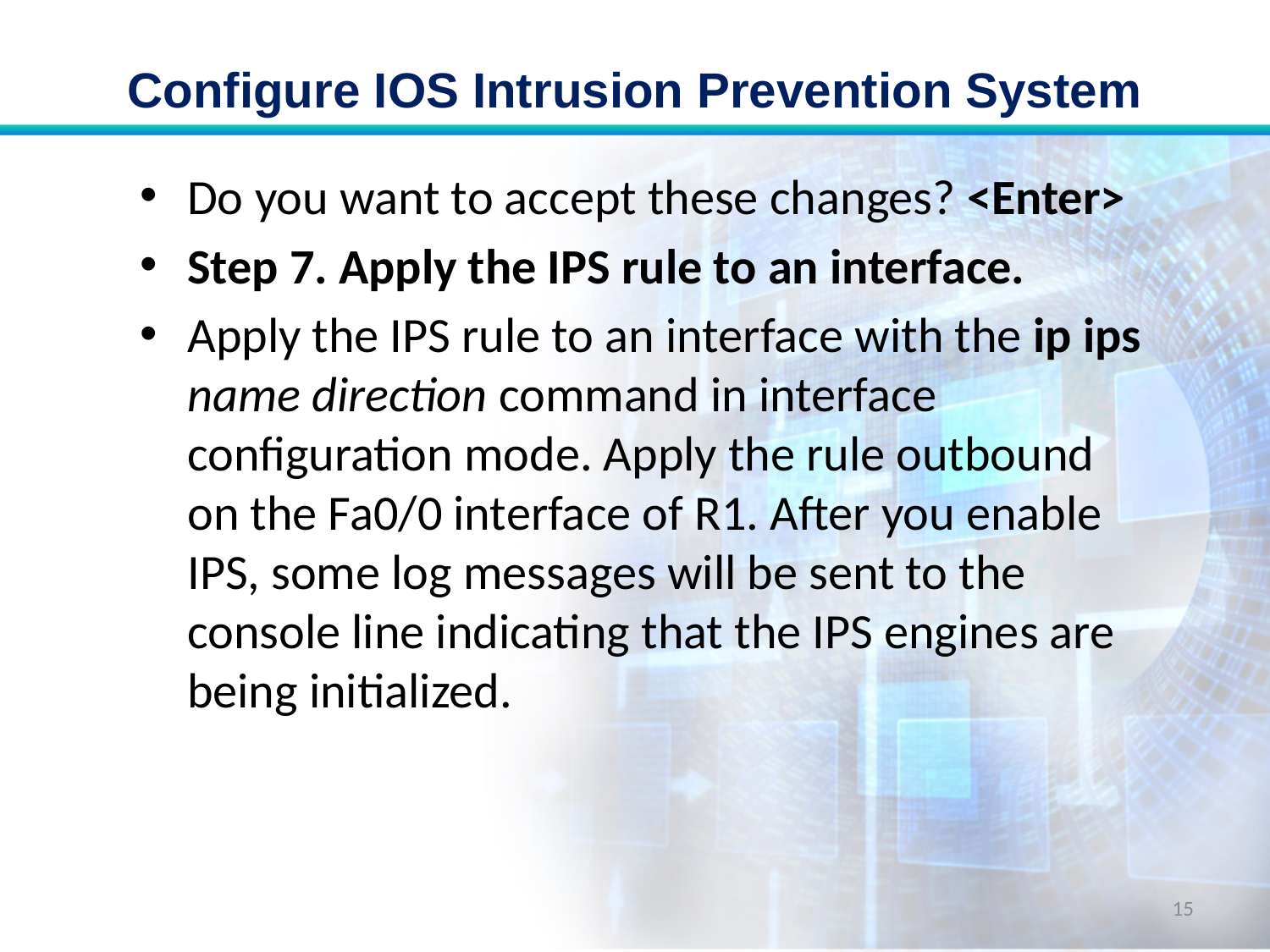

# Configure IOS Intrusion Prevention System
Do you want to accept these changes? <Enter>
Step 7. Apply the IPS rule to an interface.
Apply the IPS rule to an interface with the ip ips name direction command in interface configuration mode. Apply the rule outbound on the Fa0/0 interface of R1. After you enable IPS, some log messages will be sent to the console line indicating that the IPS engines are being initialized.
15